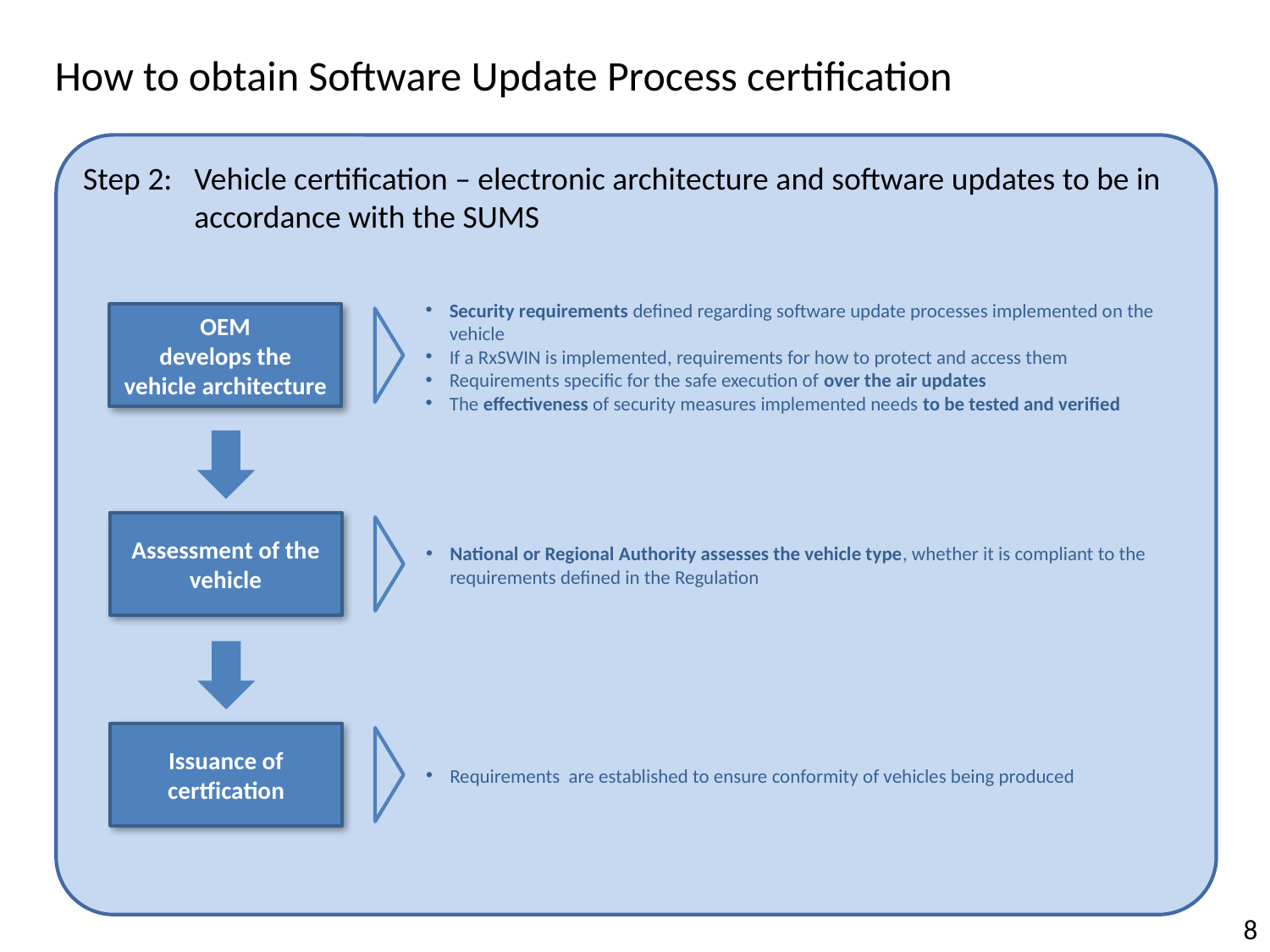

How to obtain Software Update Process certification
Step 2: 	Vehicle certification – electronic architecture and software updates to be in accordance with the SUMS
Security requirements defined regarding software update processes implemented on the vehicle
If a RxSWIN is implemented, requirements for how to protect and access them
Requirements specific for the safe execution of over the air updates
The effectiveness of security measures implemented needs to be tested and verified
OEM
develops the vehicle architecture

Assessment of the vehicle
National or Regional Authority assesses the vehicle type, whether it is compliant to the requirements defined in the Regulation

Issuance of certfication
Requirements  are established to ensure conformity of vehicles being produced